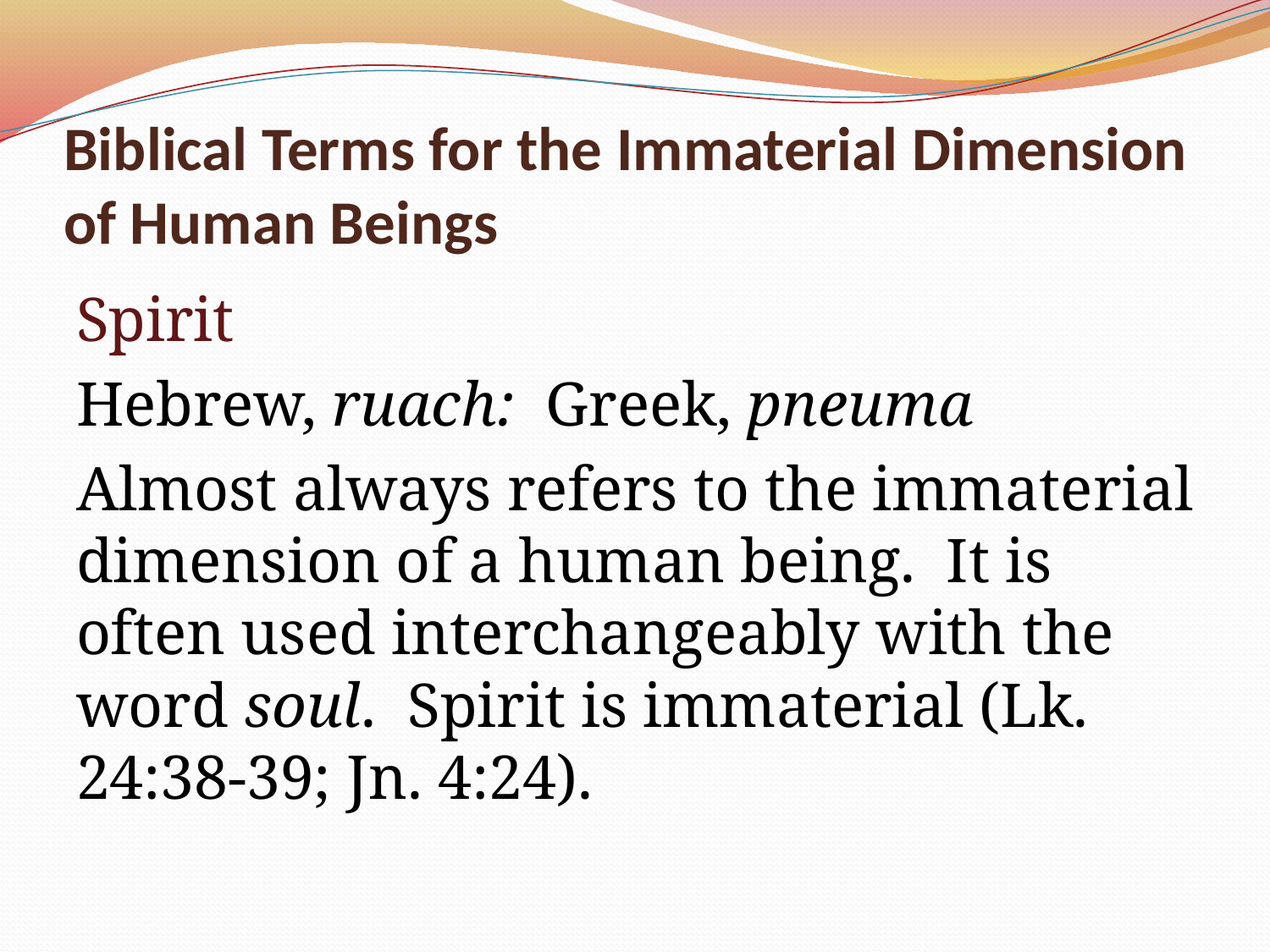

# Biblical Terms for the Immaterial Dimension of Human Beings
Spirit
Hebrew, ruach:  Greek, pneuma
Almost always refers to the immaterial dimension of a human being.  It is often used interchangeably with the word soul.  Spirit is immaterial (Lk. 24:38-39; Jn. 4:24).